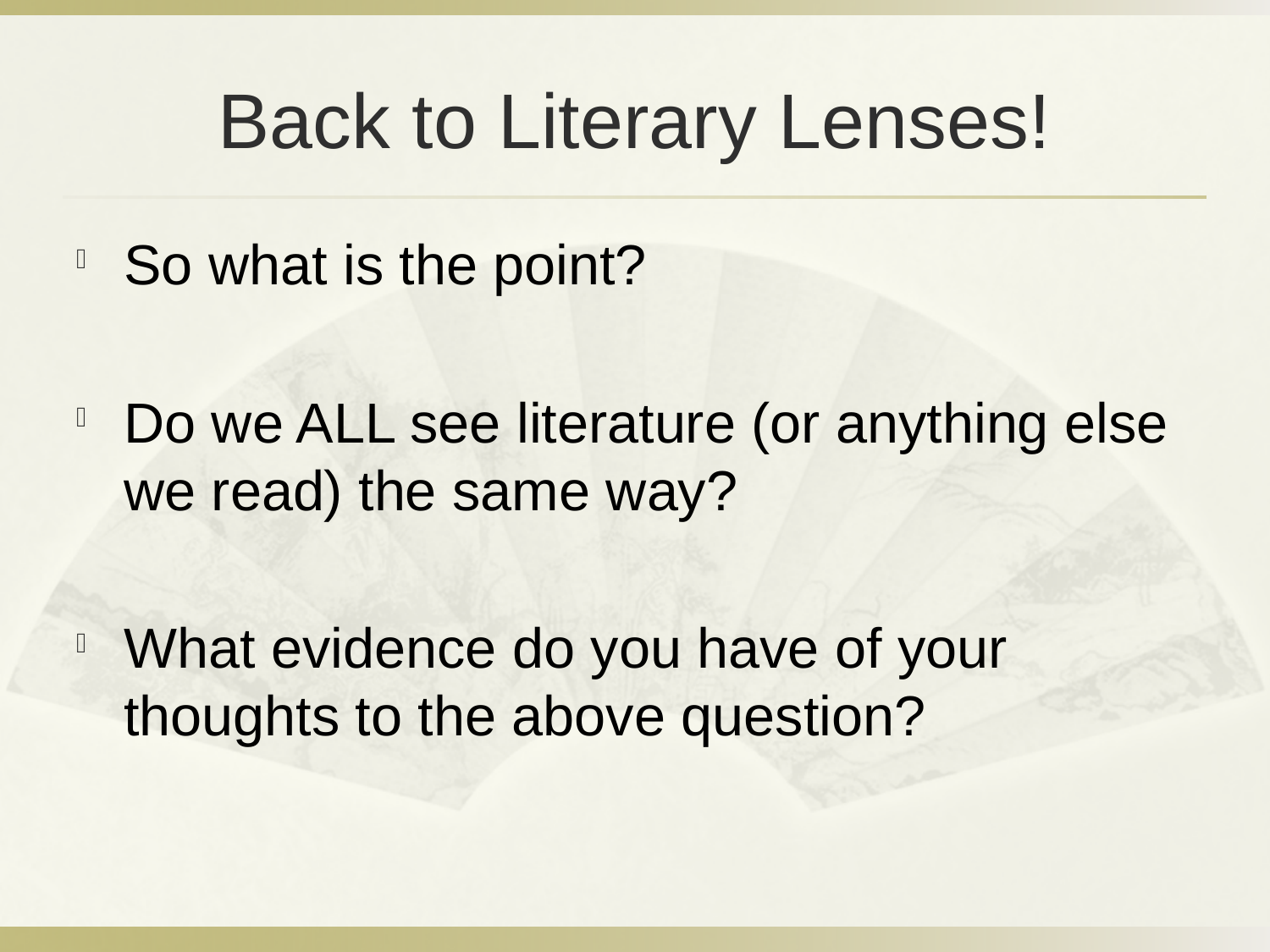

So what is the point?

Do we ALL see literature (or anything else we read) the same way?

What evidence do you have of your thoughts to the above question?
# Back to Literary Lenses!